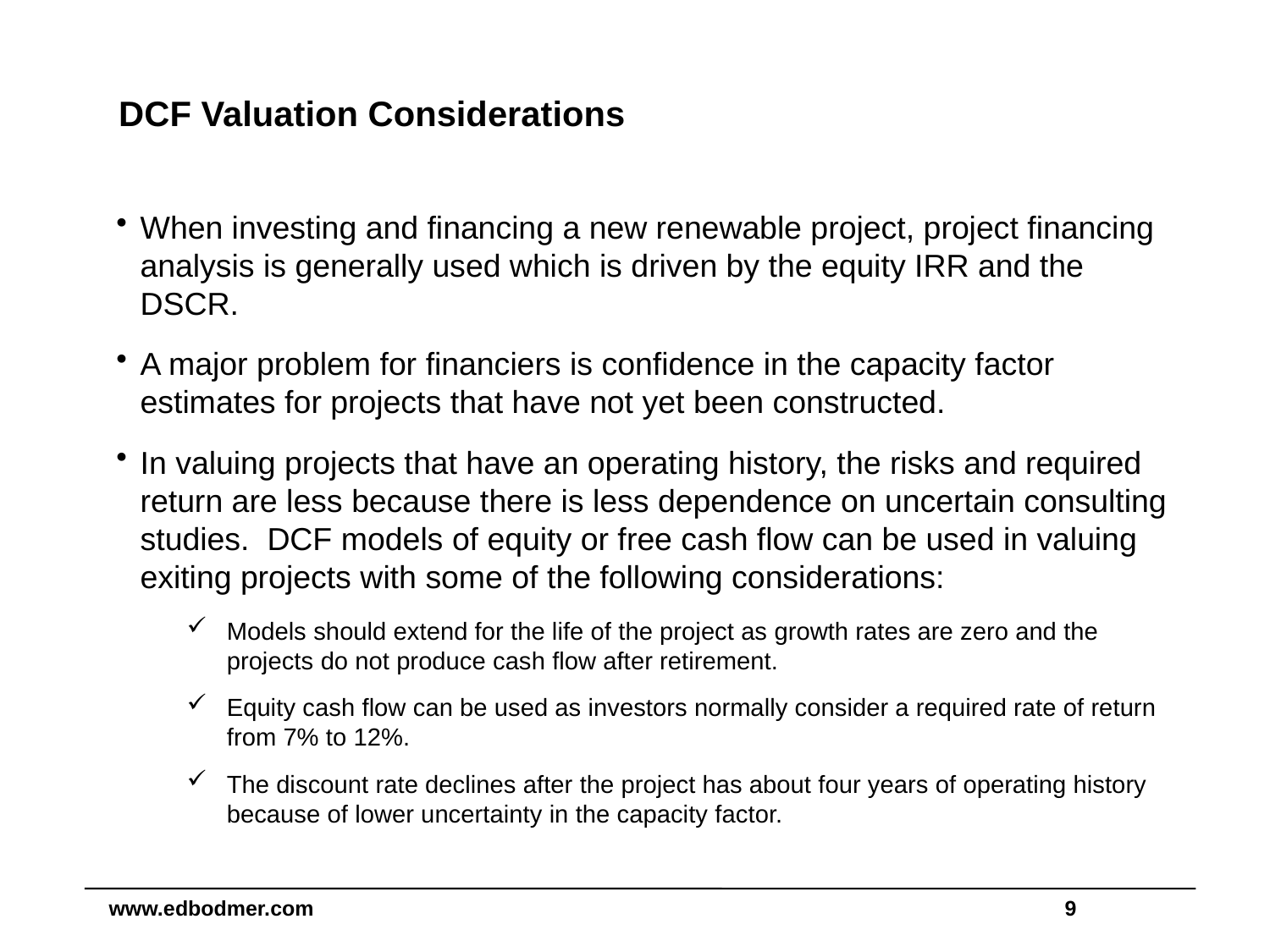

# DCF Valuation Considerations
When investing and financing a new renewable project, project financing analysis is generally used which is driven by the equity IRR and the DSCR.
A major problem for financiers is confidence in the capacity factor estimates for projects that have not yet been constructed.
In valuing projects that have an operating history, the risks and required return are less because there is less dependence on uncertain consulting studies.  DCF models of equity or free cash flow can be used in valuing exiting projects with some of the following considerations:
Models should extend for the life of the project as growth rates are zero and the projects do not produce cash flow after retirement.
Equity cash flow can be used as investors normally consider a required rate of return from 7% to 12%.
The discount rate declines after the project has about four years of operating history because of lower uncertainty in the capacity factor.